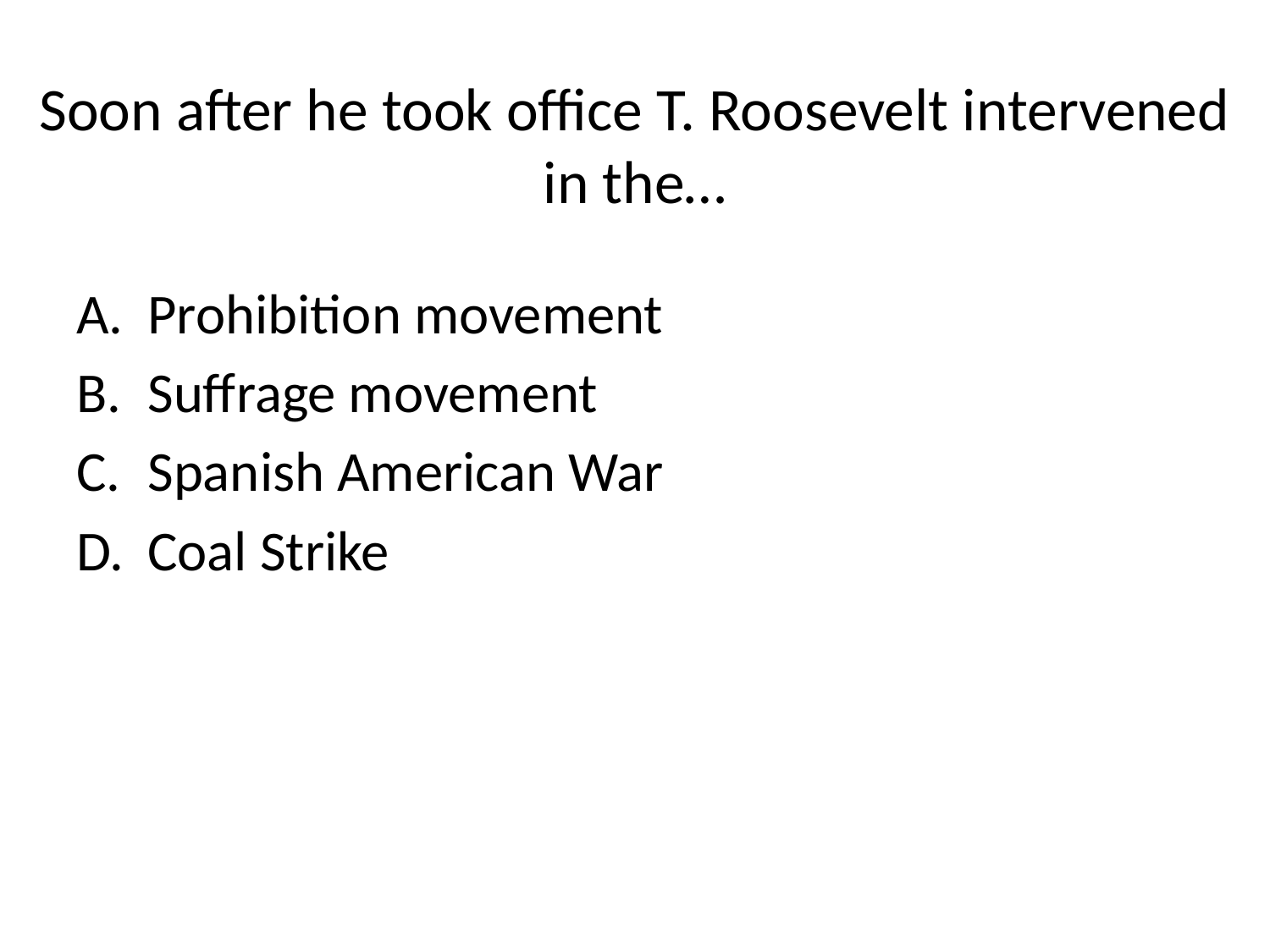

# Soon after he took office T. Roosevelt intervened in the…
Prohibition movement
Suffrage movement
Spanish American War
Coal Strike